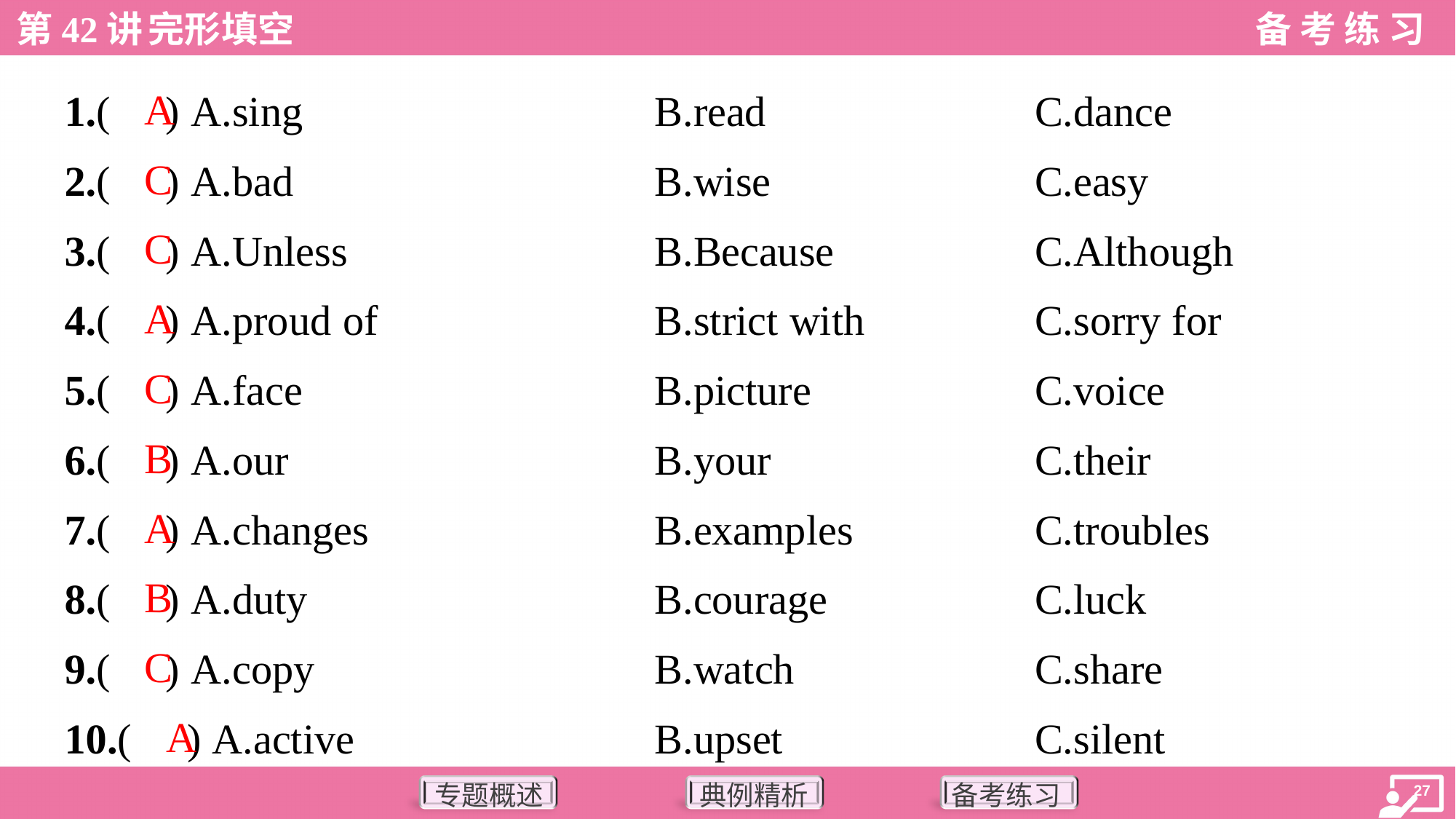

A
1.(     ) A.sing	B.read	C.dance
C
2.(     ) A.bad	B.wise	C.easy
C
3.(     ) A.Unless	B.Because	C.Although
A
4.(     ) A.proud of	B.strict with	C.sorry for
C
5.(     ) A.face	B.picture	C.voice
B
6.(     ) A.our	B.your	C.their
A
7.(     ) A.changes	B.examples	C.troubles
B
8.(     ) A.duty	B.courage	C.luck
C
9.(     ) A.copy	B.watch	C.share
A
10.(     ) A.active	B.upset	C.silent